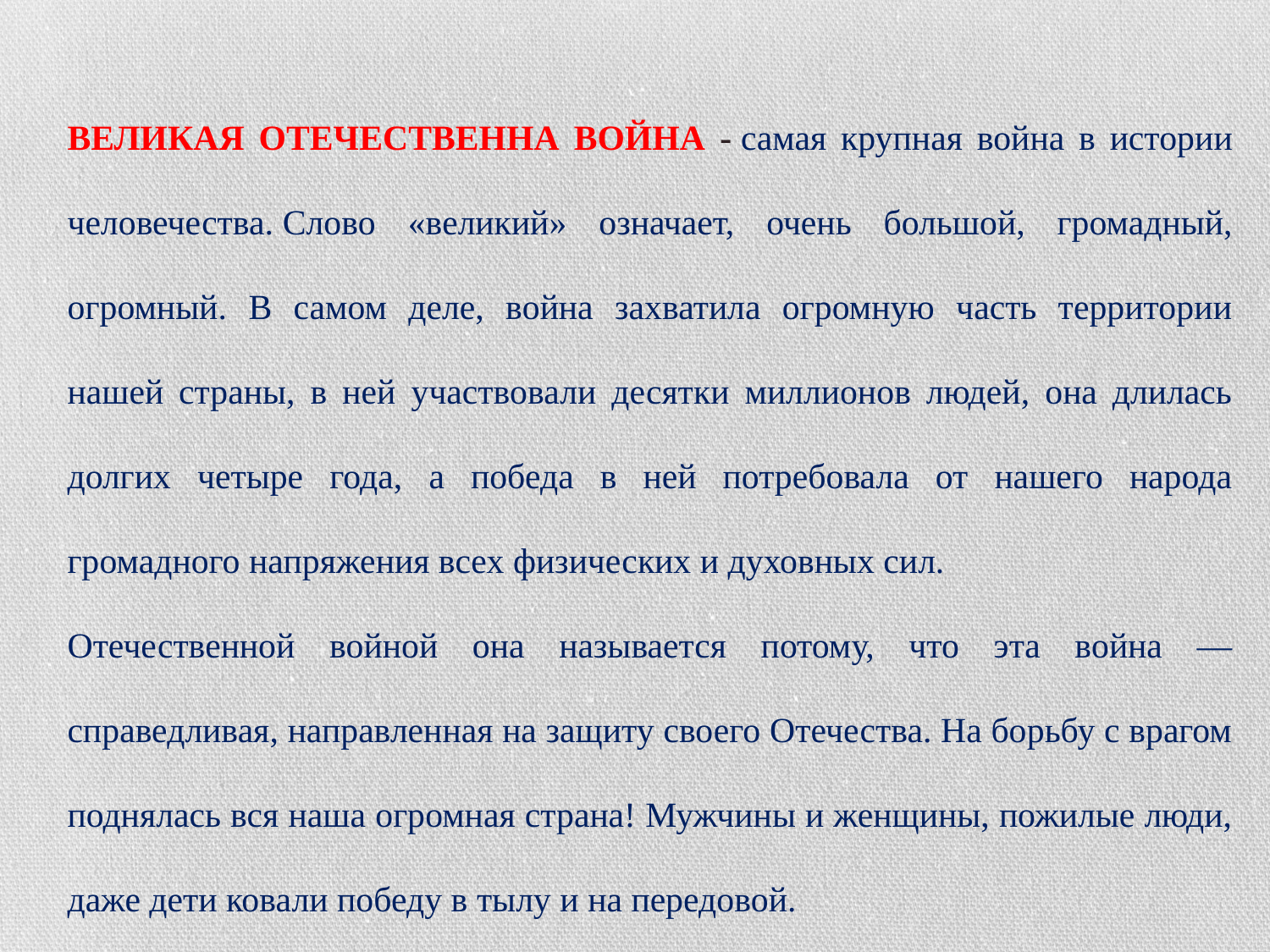

ВЕЛИКАЯ ОТЕЧЕСТВЕННА ВОЙНА - самая крупная война в истории человечества. Слово «великий» означает, очень большой, громадный, огромный. В самом деле, война захватила огромную часть территории нашей страны, в ней участвовали десятки миллионов людей, она длилась долгих четыре года, а победа в ней потребовала от нашего народа громадного напряжения всех физических и духовных сил.
Отечественной войной она называется потому, что эта война — справедливая, направленная на защиту своего Отечества. На борьбу с врагом поднялась вся наша огромная страна! Мужчины и женщины, пожилые люди, даже дети ковали победу в тылу и на передовой.